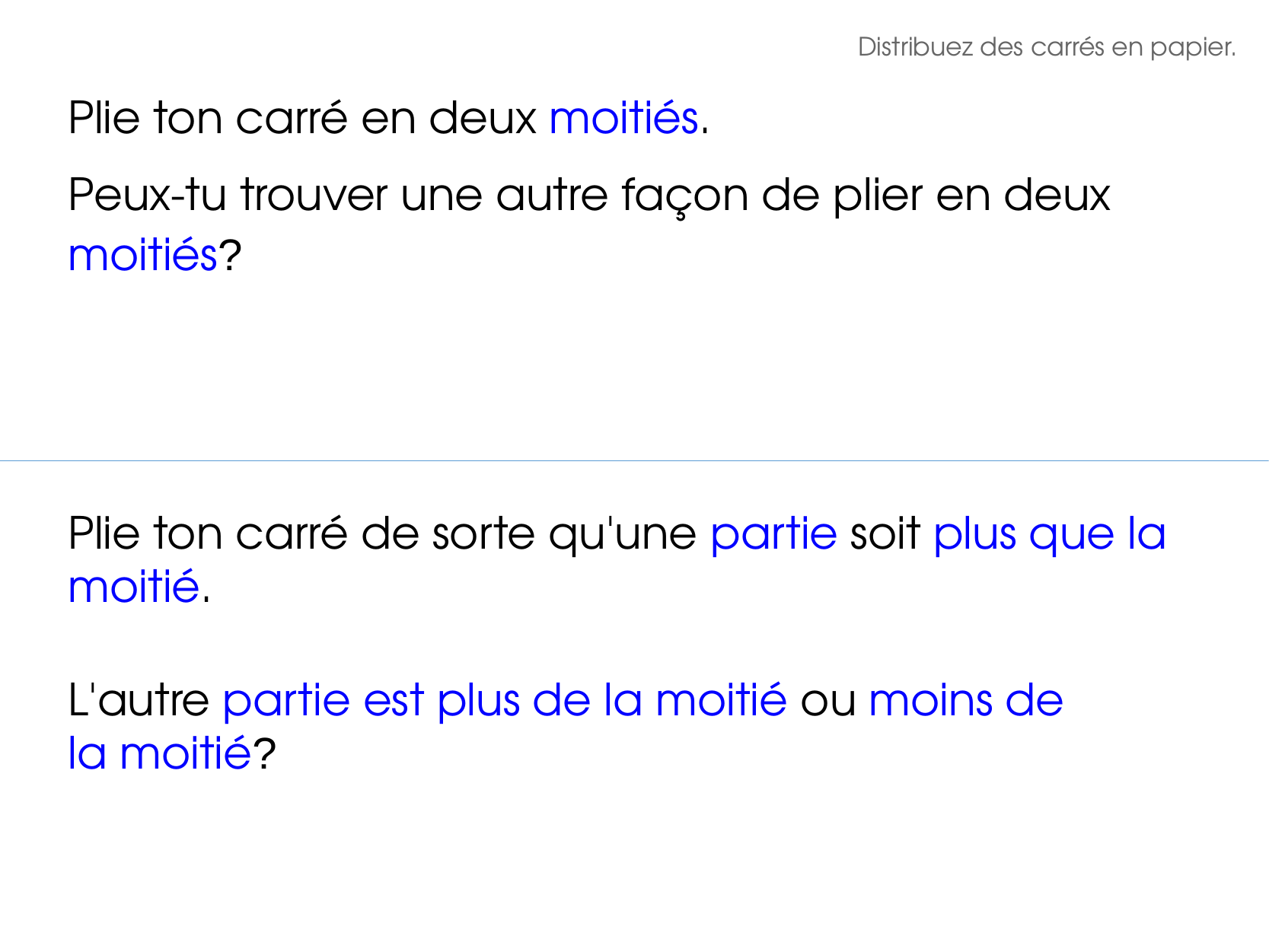

Distribuez des carrés en papier.
Plie ton carré en deux moitiés.
Peux-tu trouver une autre façon de plier en deux moitiés?
Plie ton carré de sorte qu'une partie soit plus que la moitié.
L'autre partie est plus de la moitié ou moins de la moitié?